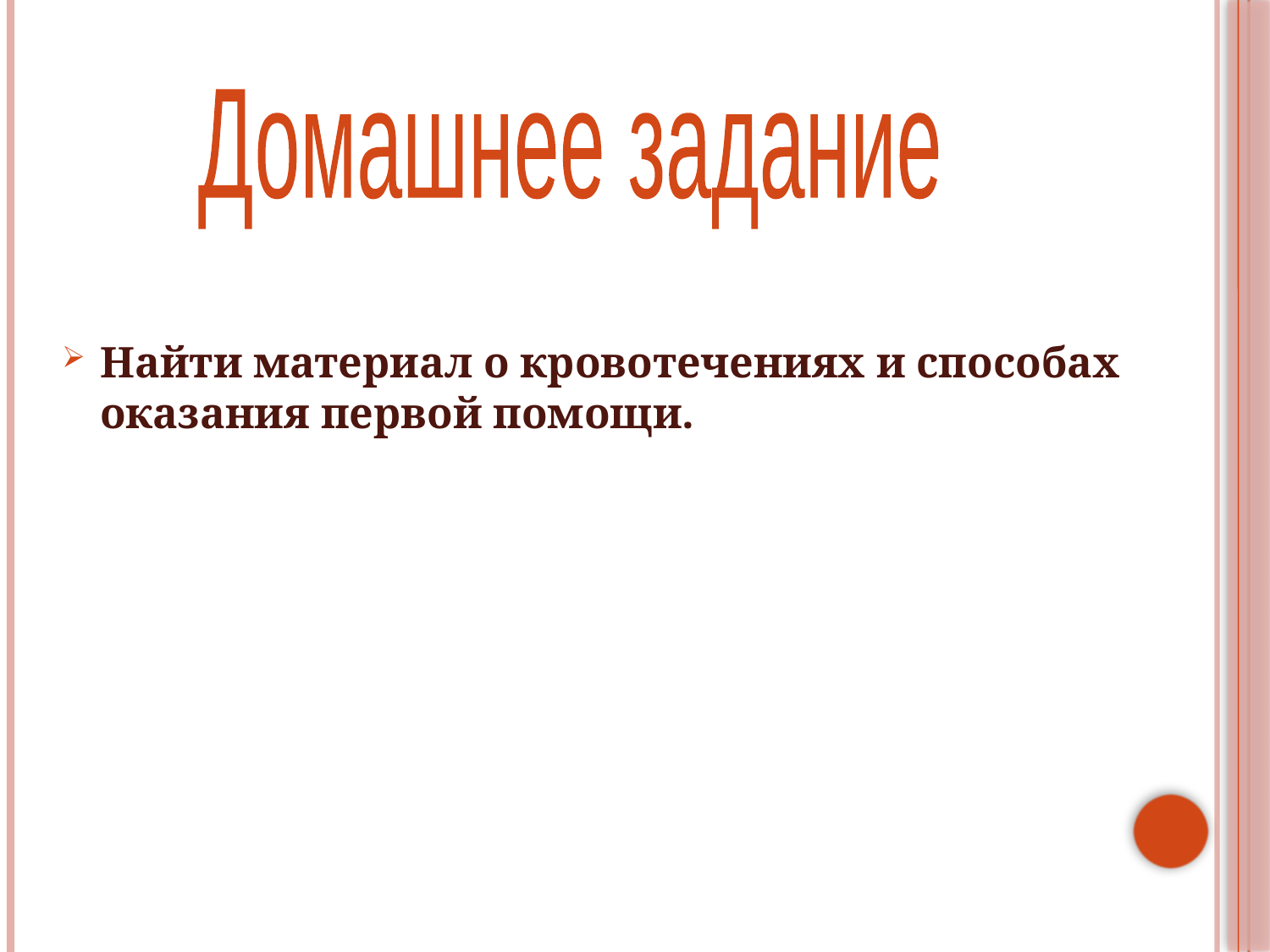

Домашнее задание

Найти материал о кровотечениях и способах оказания первой помощи.